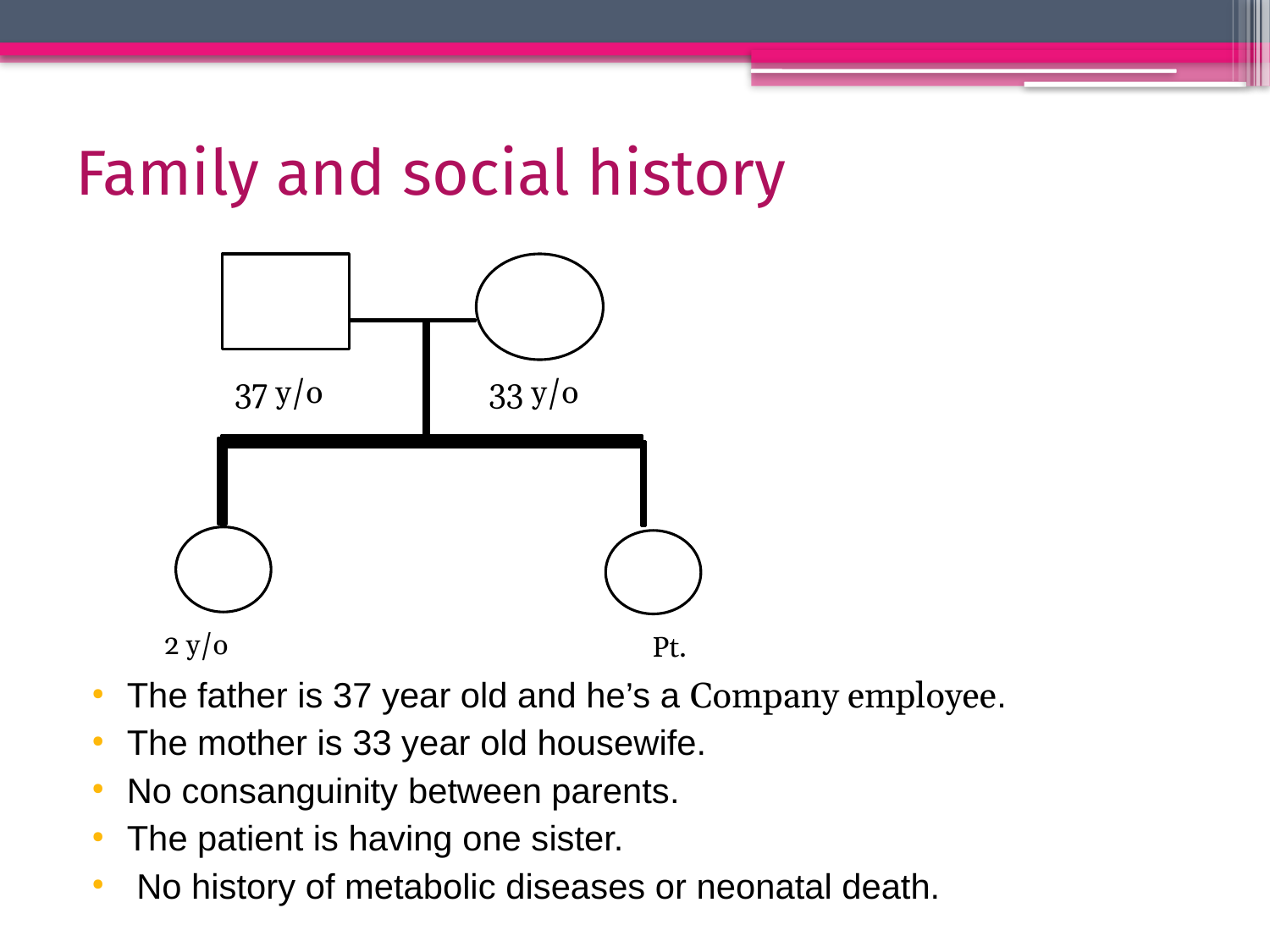

# Family and social history

37 y/o
33 y/o

2 y/o
Pt.
The father is 37 year old and he’s a Company employee.
The mother is 33 year old housewife.
No consanguinity between parents.
The patient is having one sister.
 No history of metabolic diseases or neonatal death.